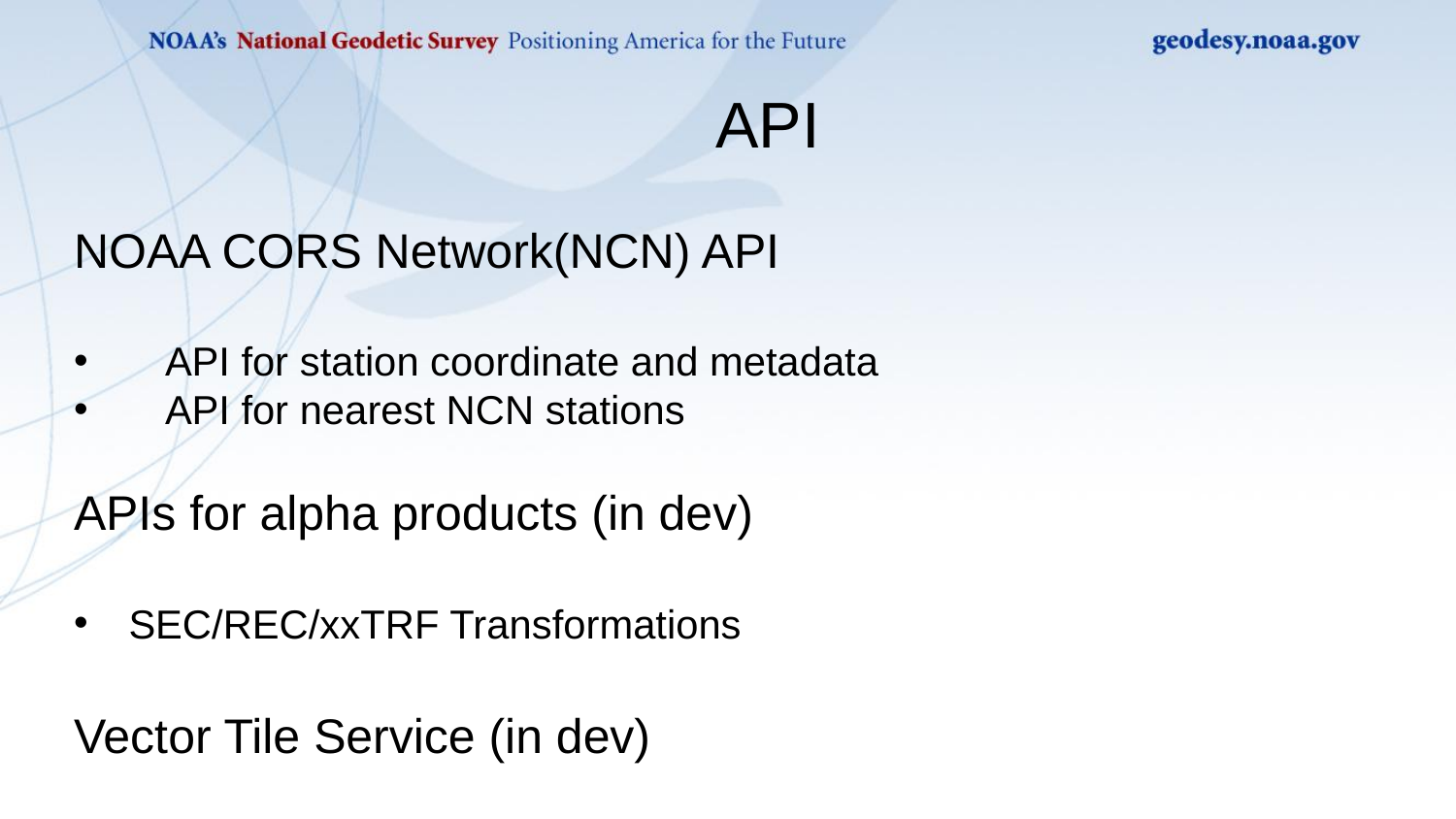

API

NOAA CORS Network(NCN) API

API for station coordinate and metadata
API for nearest NCN stations

APIs for alpha products (in dev)

SEC/REC/xxTRF Transformations

Vector Tile Service (in dev)